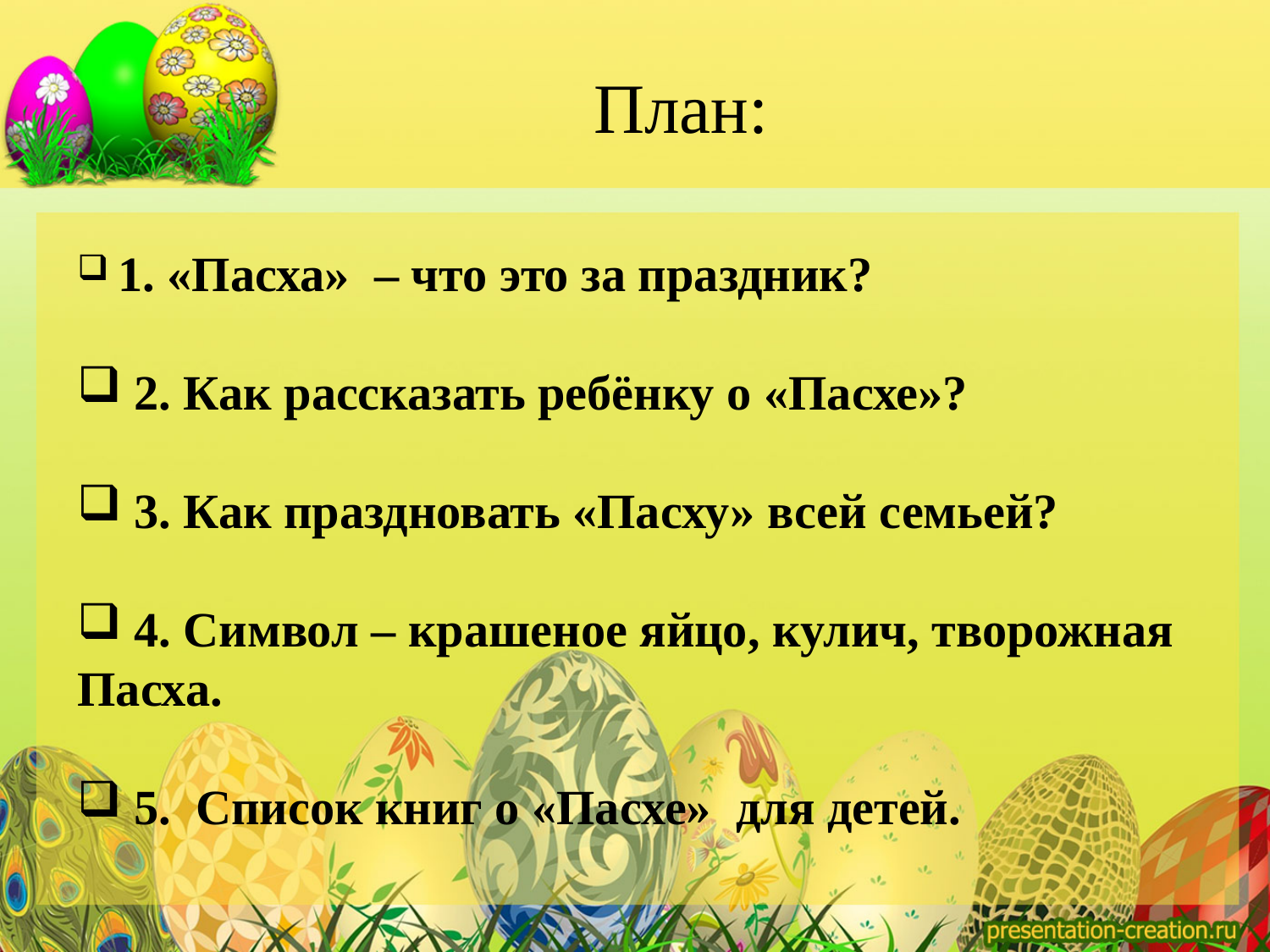

План:
 1. «Пасха»  – что это за праздник?

 2. Как рассказать ребёнку о «Пасхе»?

 3. Как праздновать «Пасху» всей семьей?

 4. Символ – крашеное яйцо, кулич, творожная Пасха.

 5.  Список книг о «Пасхе»  для детей.